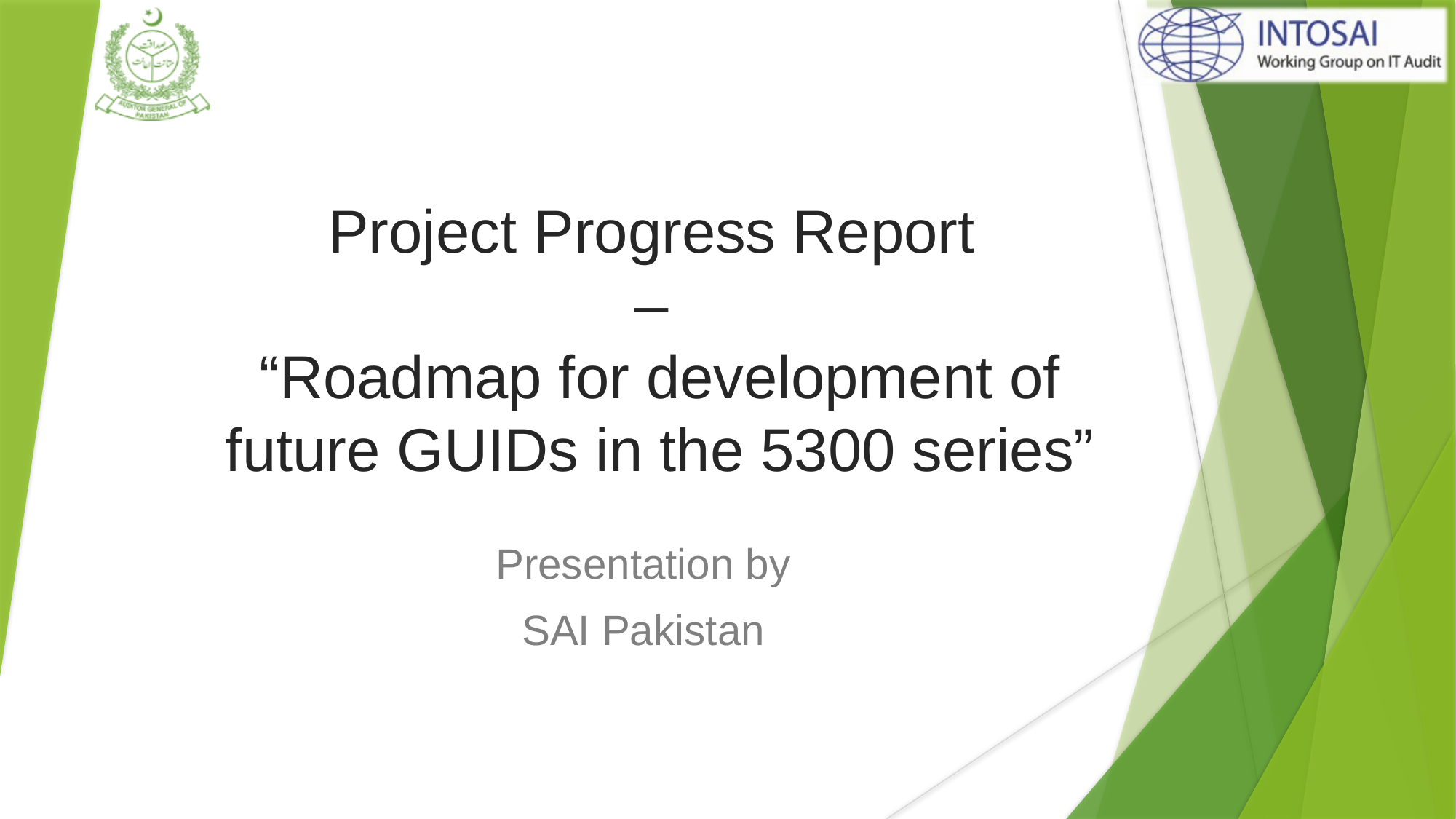

# Project Progress Report – “Roadmap for development of future GUIDs in the 5300 series”
Presentation by
SAI Pakistan